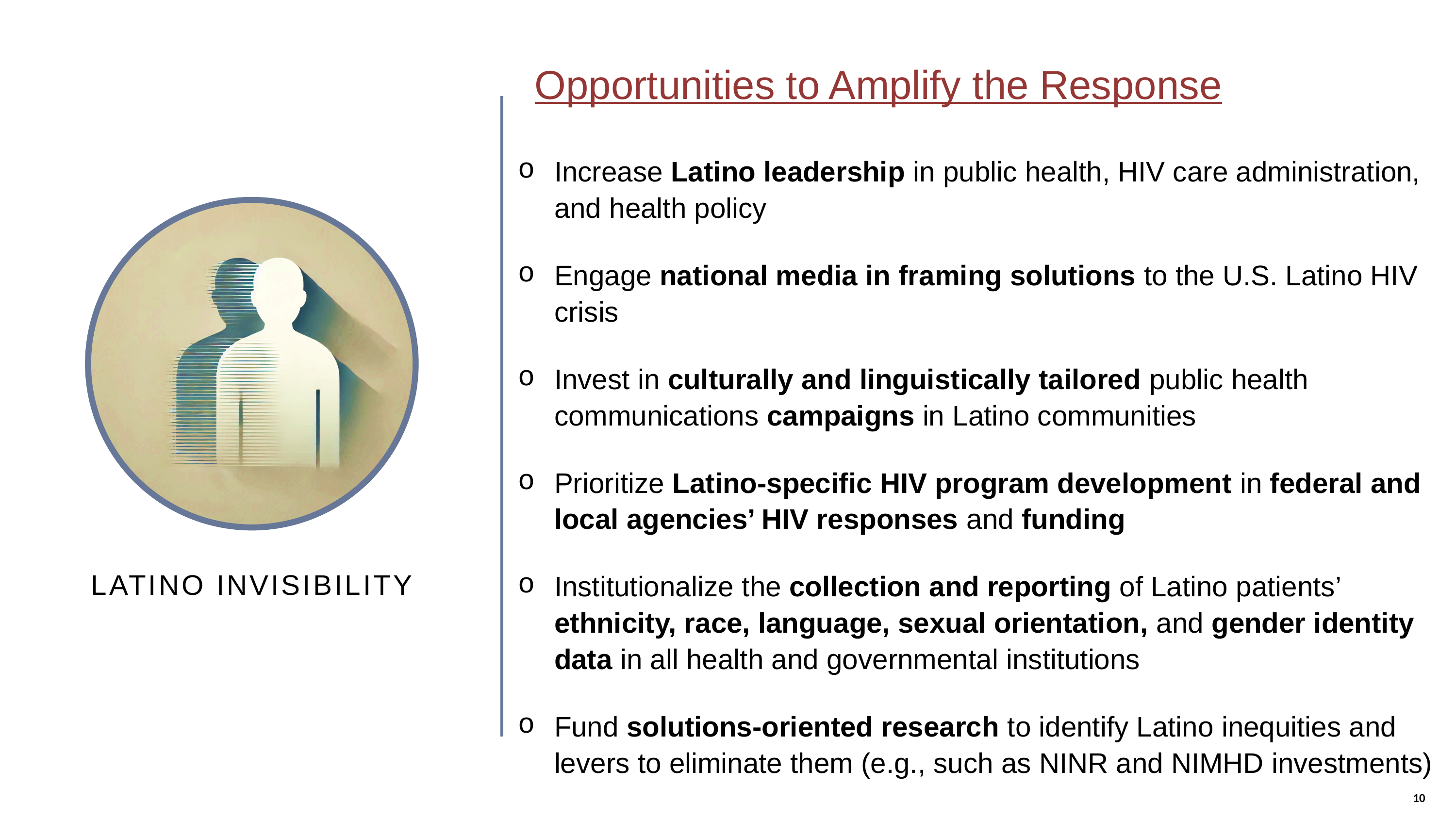

Opportunities to Amplify the Response
Increase Latino leadership in public health, HIV care administration, and health policy

Engage national media in framing solutions to the U.S. Latino HIV crisis

Invest in culturally and linguistically tailored public health communications campaigns in Latino communities

Prioritize Latino-specific HIV program development in federal and local agencies’ HIV responses and funding

Institutionalize the collection and reporting of Latino patients’ ethnicity, race, language, sexual orientation, and gender identity data in all health and governmental institutions

Fund solutions-oriented research to identify Latino inequities and levers to eliminate them (e.g., such as NINR and NIMHD investments)

LATINO INVISIBILITY
10